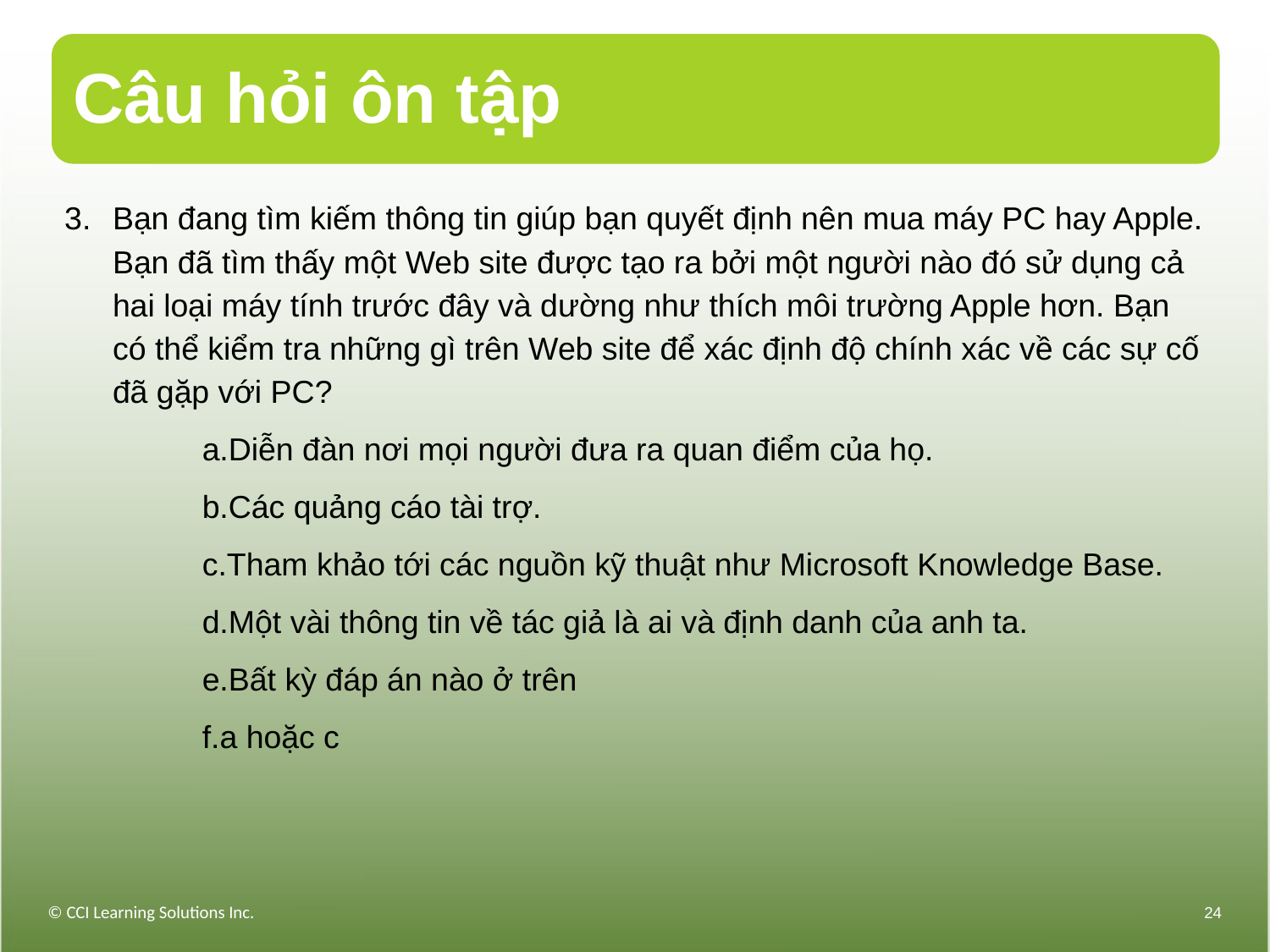

# Câu hỏi ôn tập
Bạn đang tìm kiếm thông tin giúp bạn quyết định nên mua máy PC hay Apple. Bạn đã tìm thấy một Web site được tạo ra bởi một người nào đó sử dụng cả hai loại máy tính trước đây và dường như thích môi trường Apple hơn. Bạn có thể kiểm tra những gì trên Web site để xác định độ chính xác về các sự cố đã gặp với PC?
a.Diễn đàn nơi mọi người đưa ra quan điểm của họ.
b.Các quảng cáo tài trợ.
c.Tham khảo tới các nguồn kỹ thuật như Microsoft Knowledge Base.
d.Một vài thông tin về tác giả là ai và định danh của anh ta.
e.Bất kỳ đáp án nào ở trên
f.a hoặc c

© CCI Learning Solutions Inc.
24